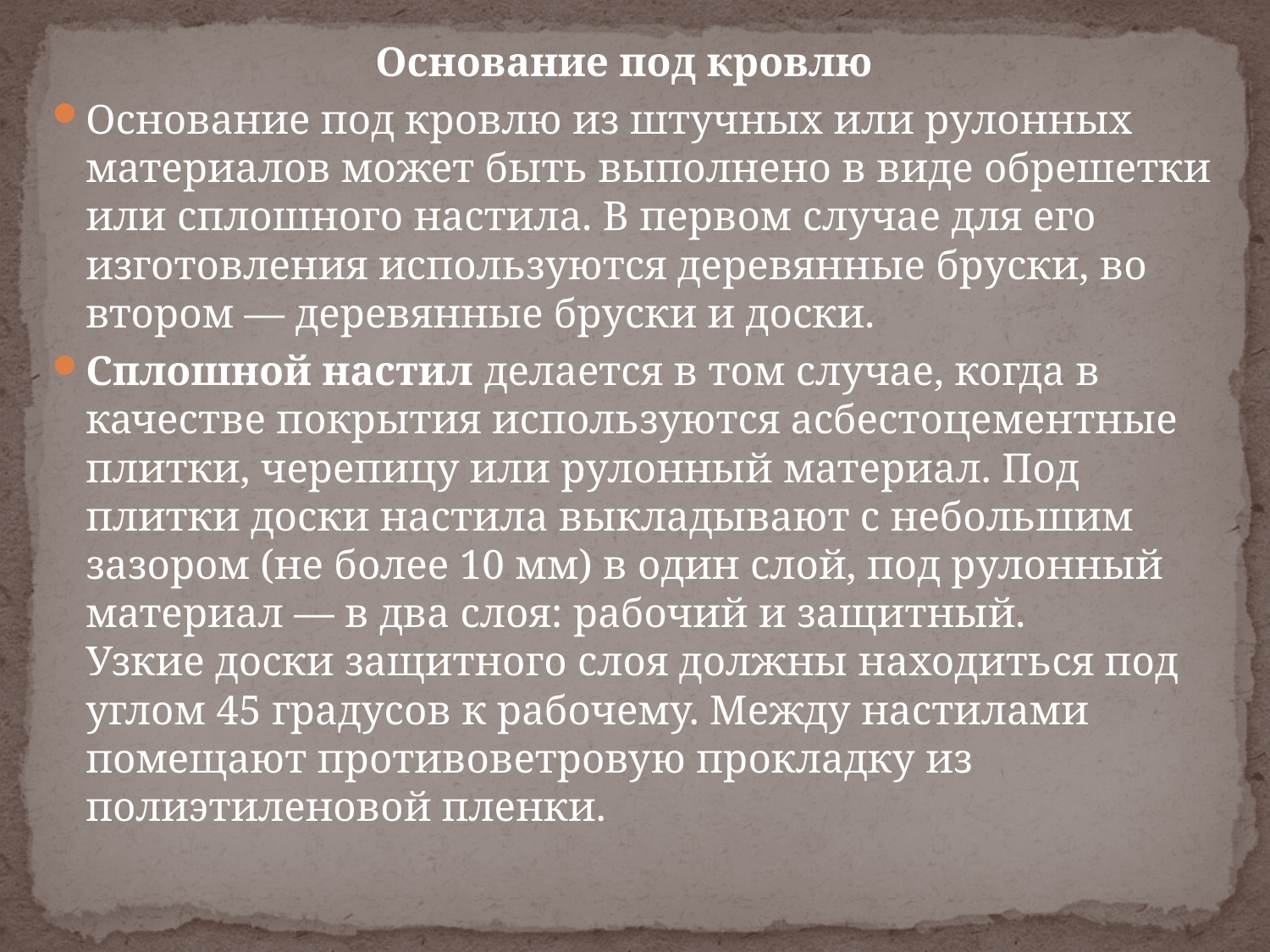

Основание под кровлю
Основание под кровлю из штучных или рулонных материалов может быть выполнено в виде обрешетки или сплошного настила. В первом случае для его изготовления используются деревянные бруски, во втором — деревянные бруски и доски.
Сплошной настил делается в том случае, когда в качестве покрытия используются асбестоцементные плитки, черепицу или рулонный материал. Под плитки доски настила выкладывают с небольшим зазором (не более 10 мм) в один слой, под рулонный материал — в два слоя: рабочий и защитный. 
Узкие доски защитного слоя должны находиться под углом 45 градусов к рабочему. Между настилами помещают противоветровую прокладку из  полиэтиленовой пленки.